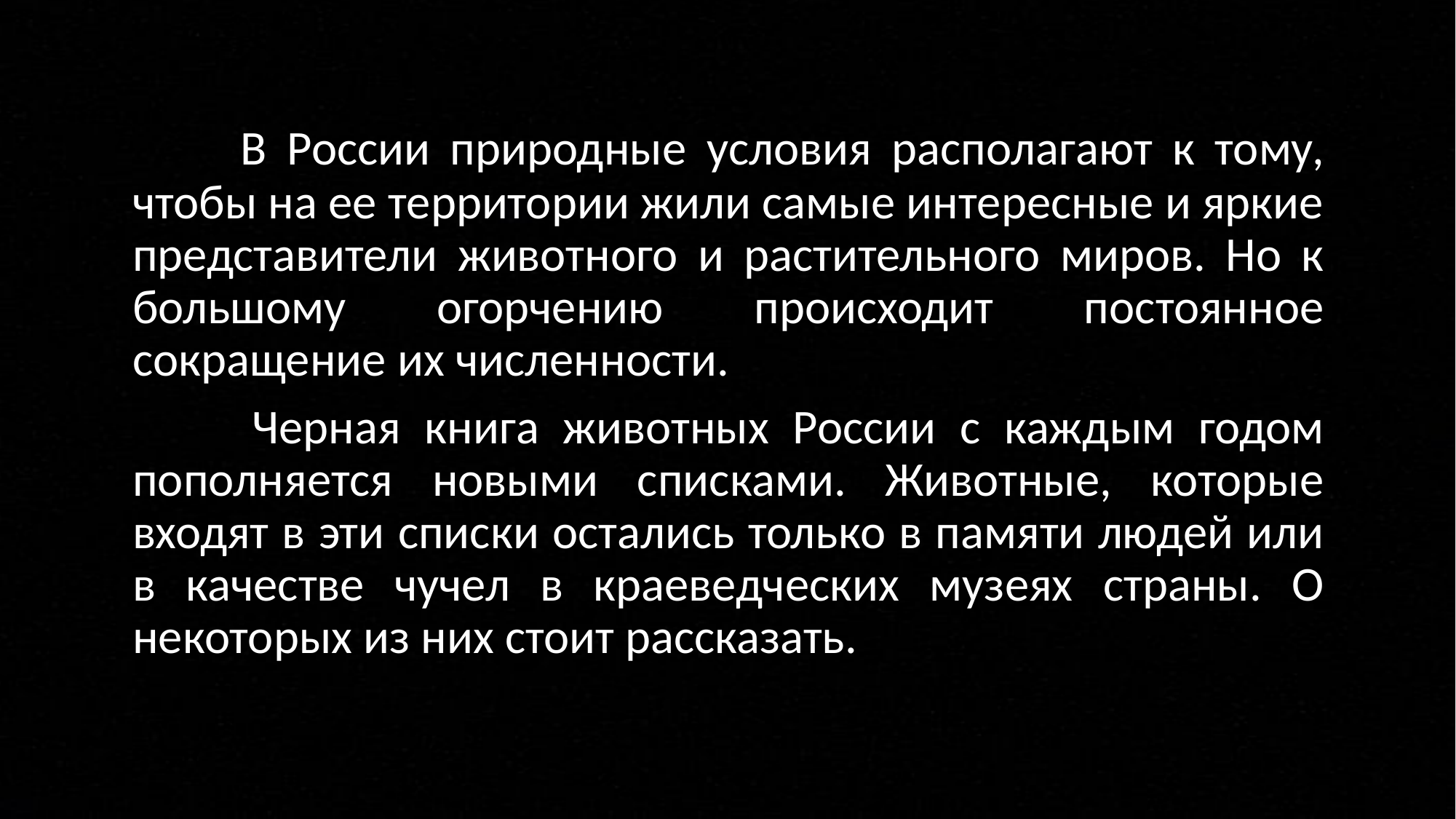

В России природные условия располагают к тому, чтобы на ее территории жили самые интересные и яркие представители животного и растительного миров. Но к большому огорчению происходит постоянное сокращение их численности.
     Черная книга животных России с каждым годом пополняется новыми списками. Животные, которые входят в эти списки остались только в памяти людей или в качестве чучел в краеведческих музеях страны. О некоторых из них стоит рассказать.